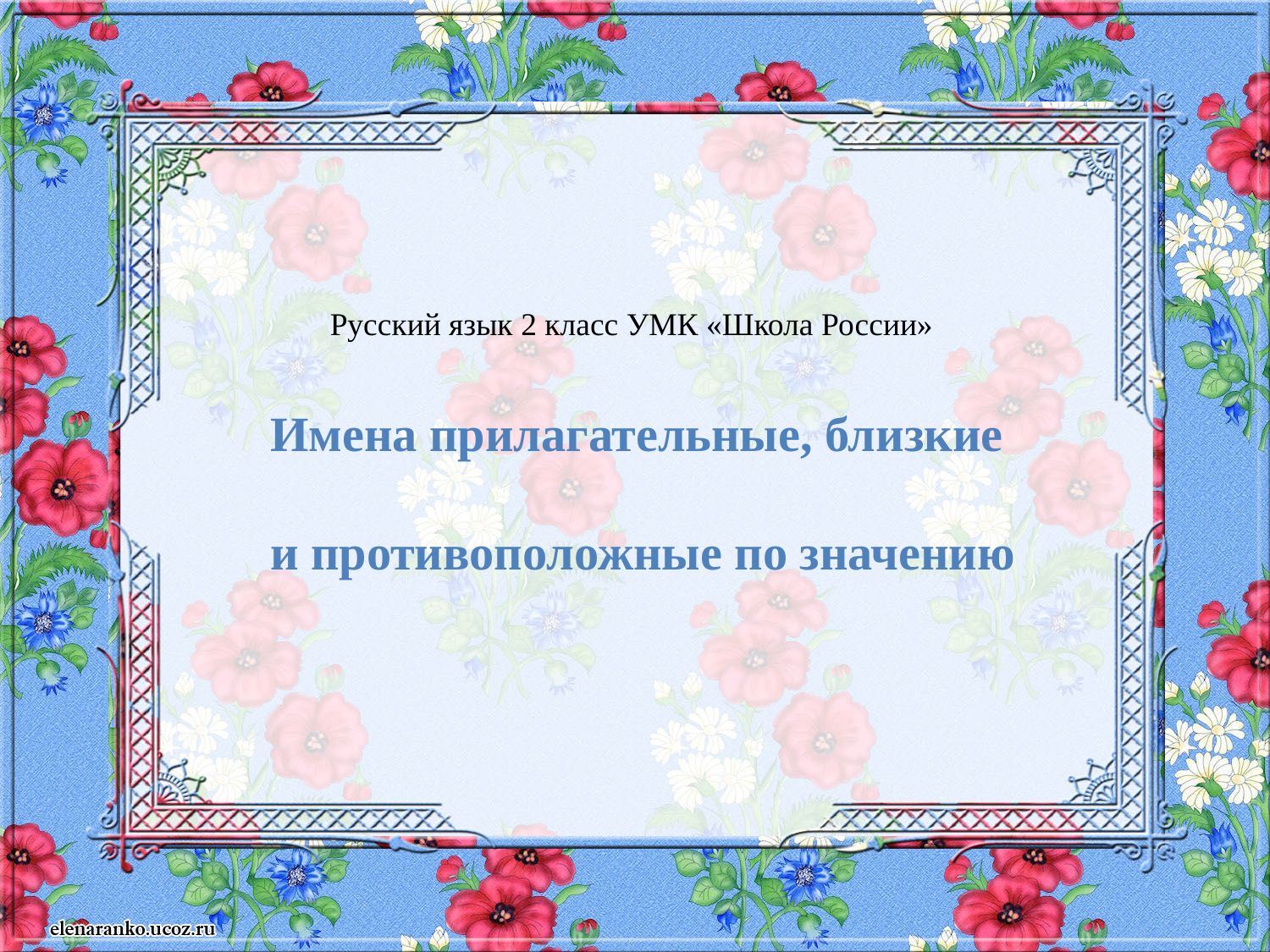

Имена прилагательные, близкие и противоположные по значению
Русский язык 2 класс УМК «Школа России»